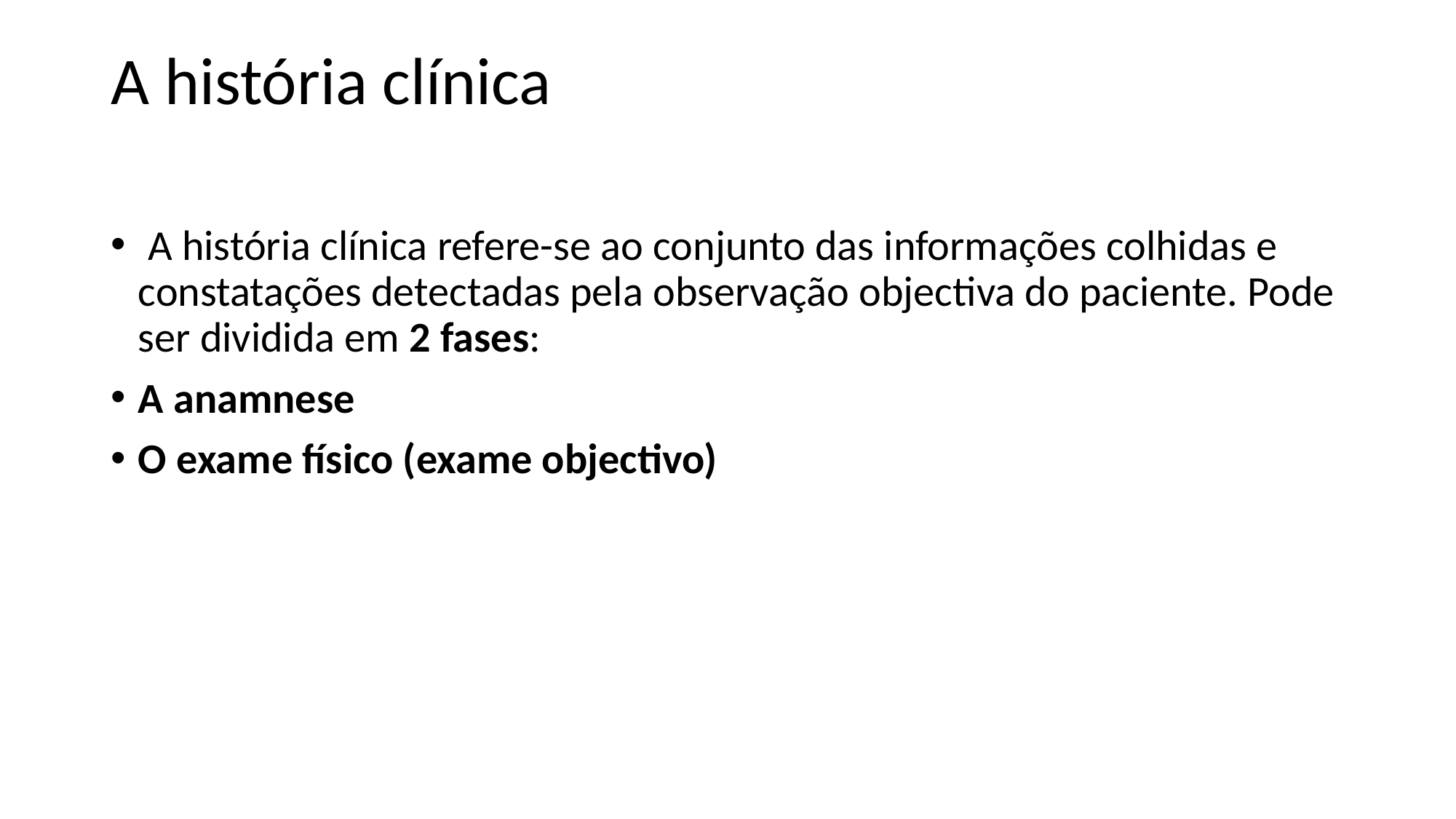

# A história clínica
 A história clínica refere-se ao conjunto das informações colhidas e constatações detectadas pela observação objectiva do paciente. Pode ser dividida em 2 fases:
A anamnese
O exame físico (exame objectivo)